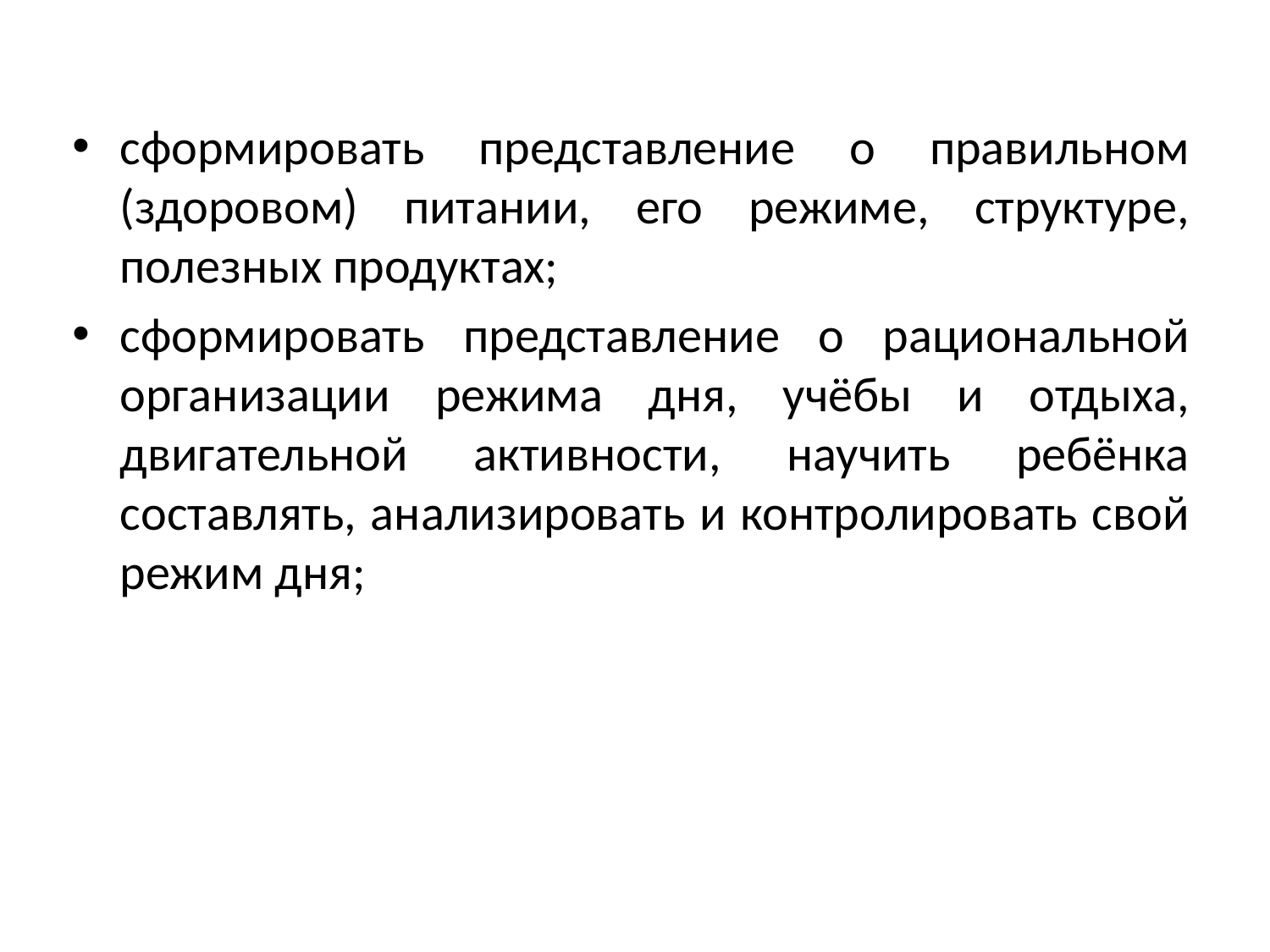

#
сформировать представление о правильном (здоровом) питании, его режиме, структуре, полезных продуктах;
сформировать представление о рациональной организации режима дня, учёбы и отдыха, двигательной активности, научить ребёнка составлять, анализировать и контролировать свой режим дня;